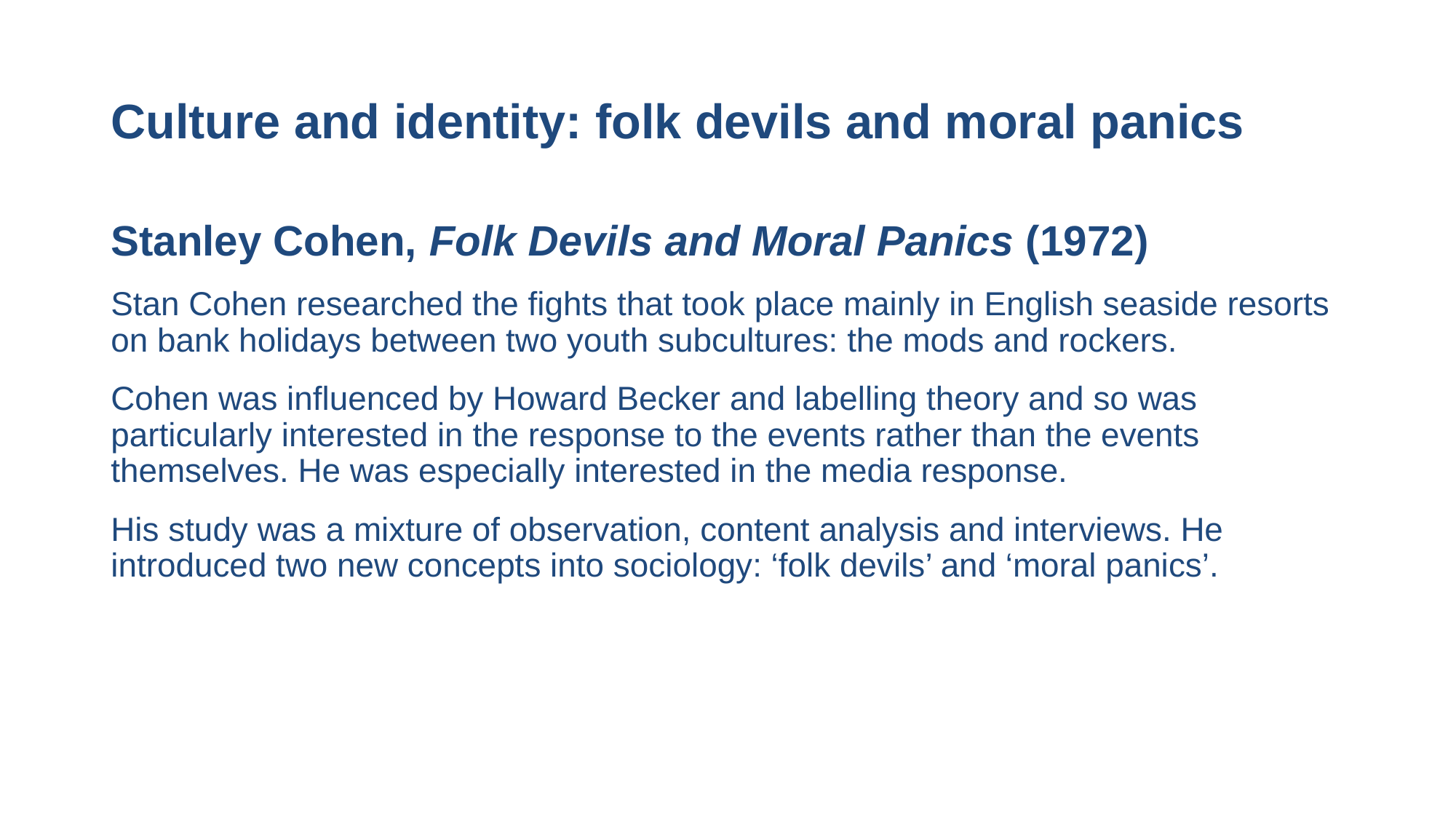

# Culture and identity: folk devils and moral panics
Stanley Cohen, Folk Devils and Moral Panics (1972)
Stan Cohen researched the fights that took place mainly in English seaside resorts on bank holidays between two youth subcultures: the mods and rockers.
Cohen was influenced by Howard Becker and labelling theory and so was particularly interested in the response to the events rather than the events themselves. He was especially interested in the media response.
His study was a mixture of observation, content analysis and interviews. He introduced two new concepts into sociology: ‘folk devils’ and ‘moral panics’.